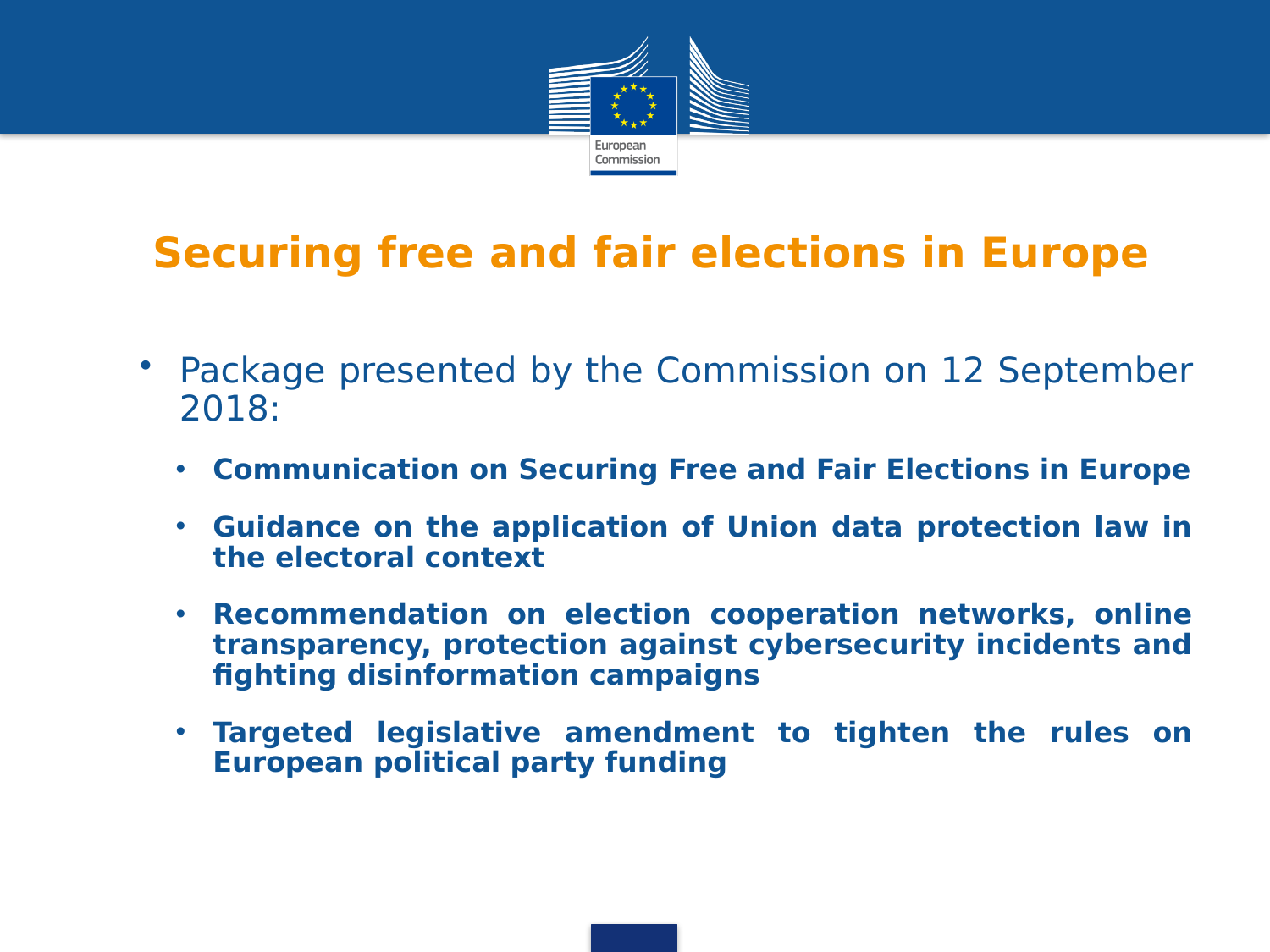

# Securing free and fair elections in Europe
Package presented by the Commission on 12 September 2018:
Communication on Securing Free and Fair Elections in Europe
Guidance on the application of Union data protection law in the electoral context
Recommendation on election cooperation networks, online transparency, protection against cybersecurity incidents and fighting disinformation campaigns
Targeted legislative amendment to tighten the rules on European political party funding